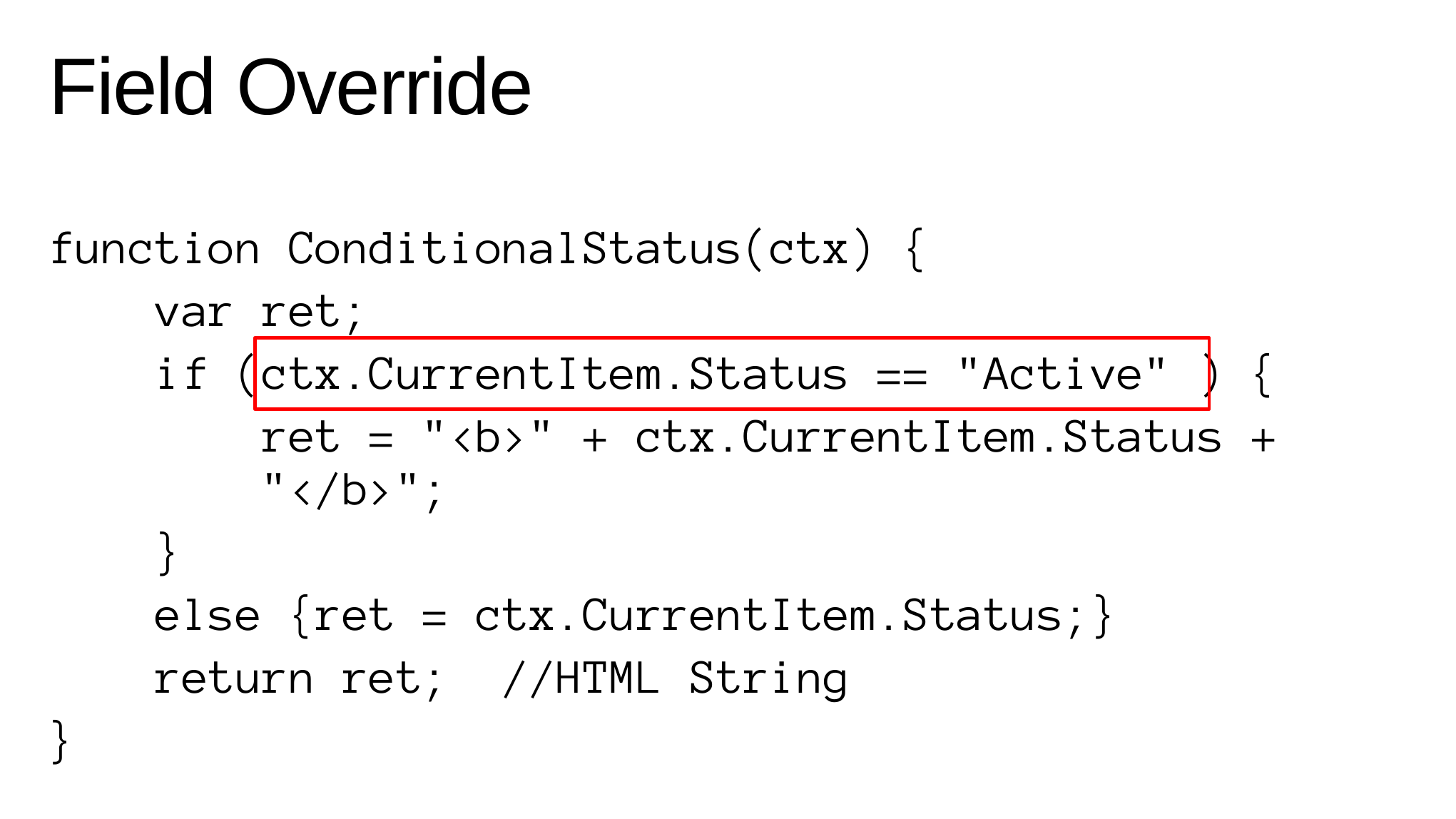

# Field Override

function ConditionalStatus(ctx) {
	var ret;
	if (ctx.CurrentItem.Status == "Active" ) {
		ret = "<b>" + ctx.CurrentItem.Status + 			"</b>";
	}
	else {ret = ctx.CurrentItem.Status;}
	return ret;  //HTML String
}